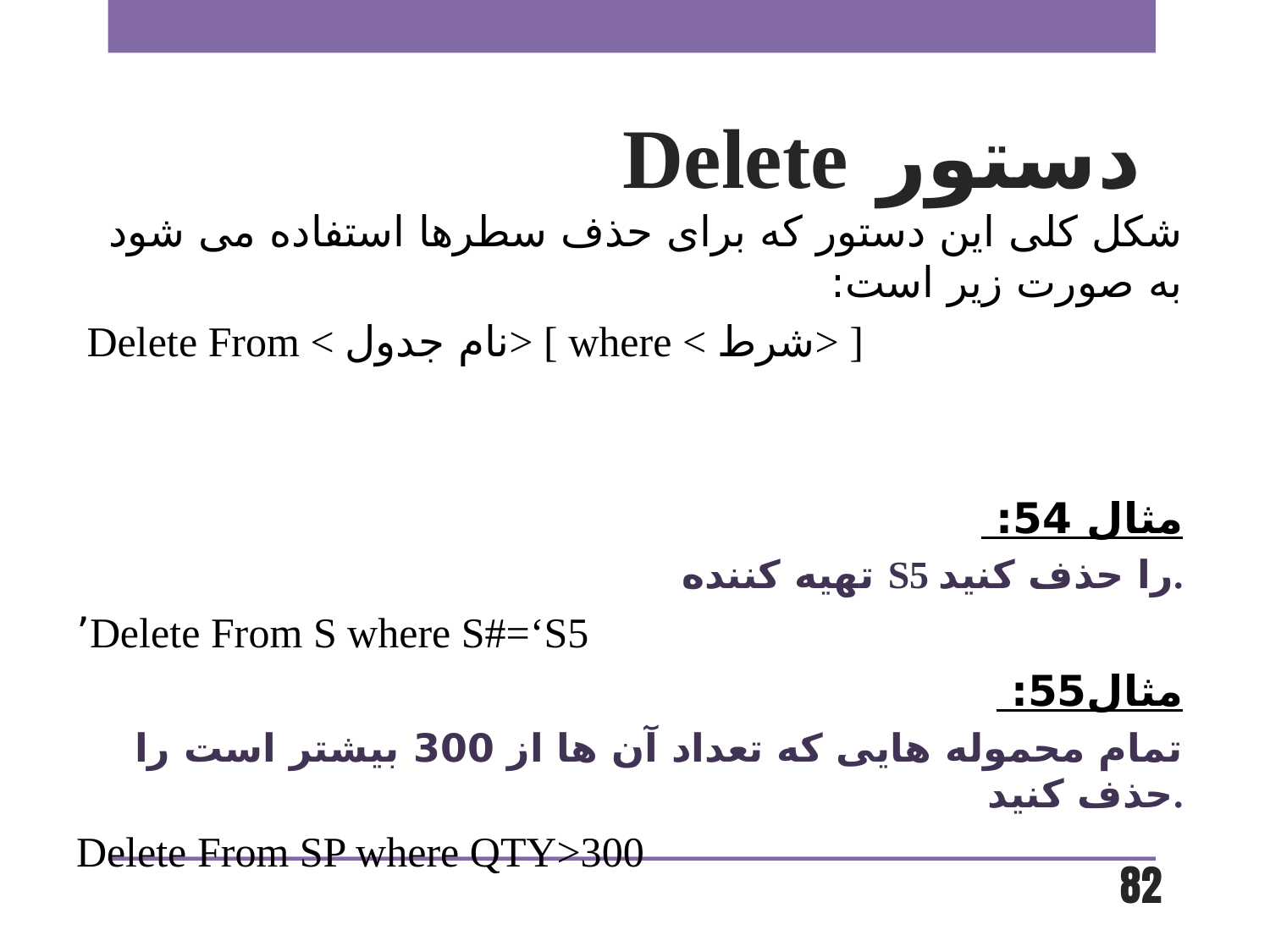

# دستور Delete
شکل کلی این دستور که برای حذف سطرها استفاده می شود به صورت زیر است:
 Delete From < نام جدول> [ where < شرط> ]

مثال 54:
تهیه کننده S5 را حذف کنید.
 Delete From S where S#=‘S5’
مثال55:
تمام محموله هایی که تعداد آن ها از 300 بیشتر است را حذف کنید.
 Delete From SP where QTY>300
82